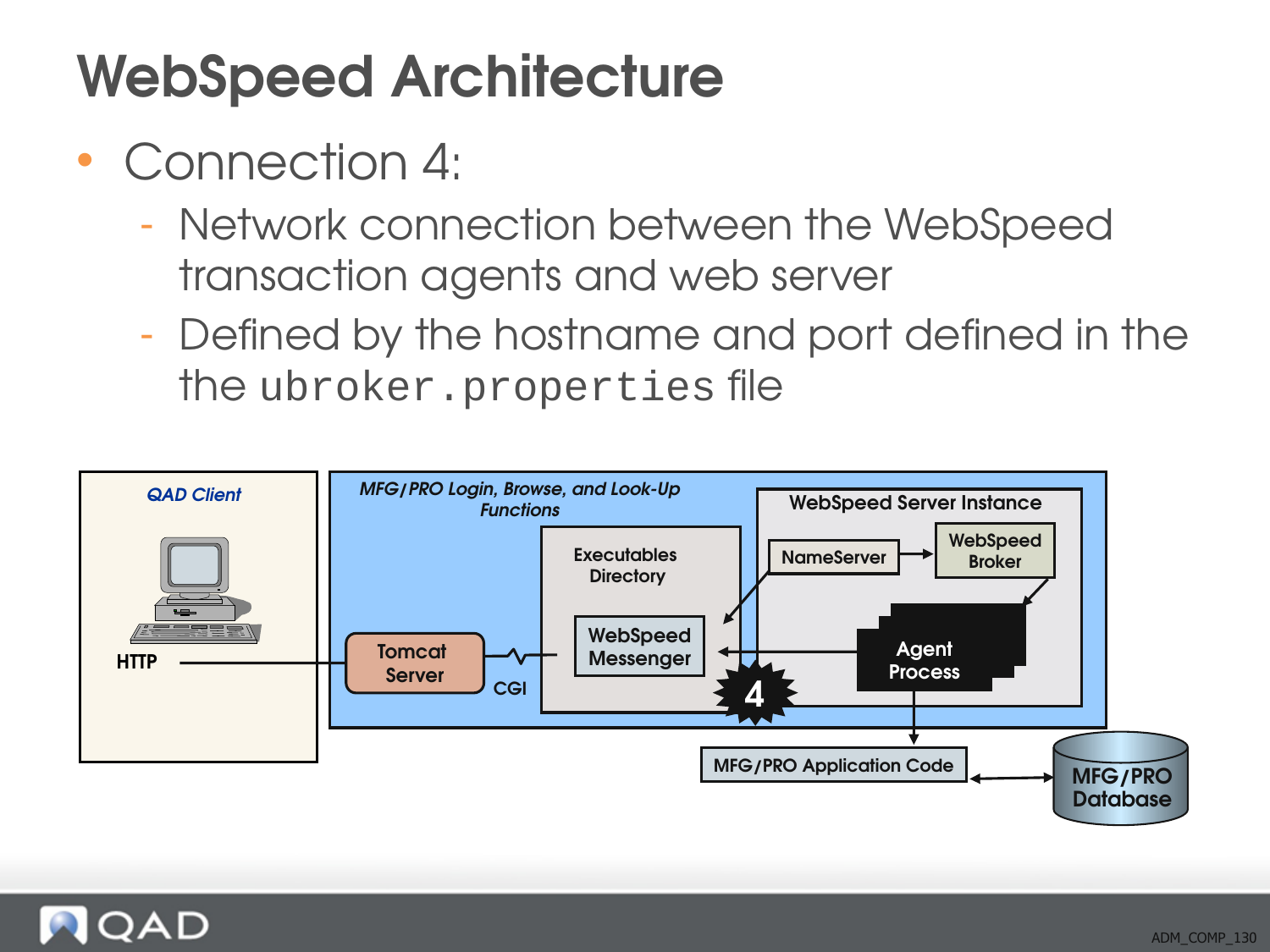

# WebSpeed Architecture
Connection 4:
Network connection between the WebSpeed transaction agents and web server
Defined by the hostname and port defined in the the ubroker.properties file

MFG/PRO Login, Browse, and Look-Up Functions

QAD Client
WebSpeed Server Instance

WebSpeed
Broker

Executables
Directory

NameServer

Agent
Process
WebSpeed
Messenger
Agent
Process
Agent
Process
Tomcat
Server

HTTP

4

CGI

MFG/PRO Database
MFG/PRO Application Code

ADM_COMP_130